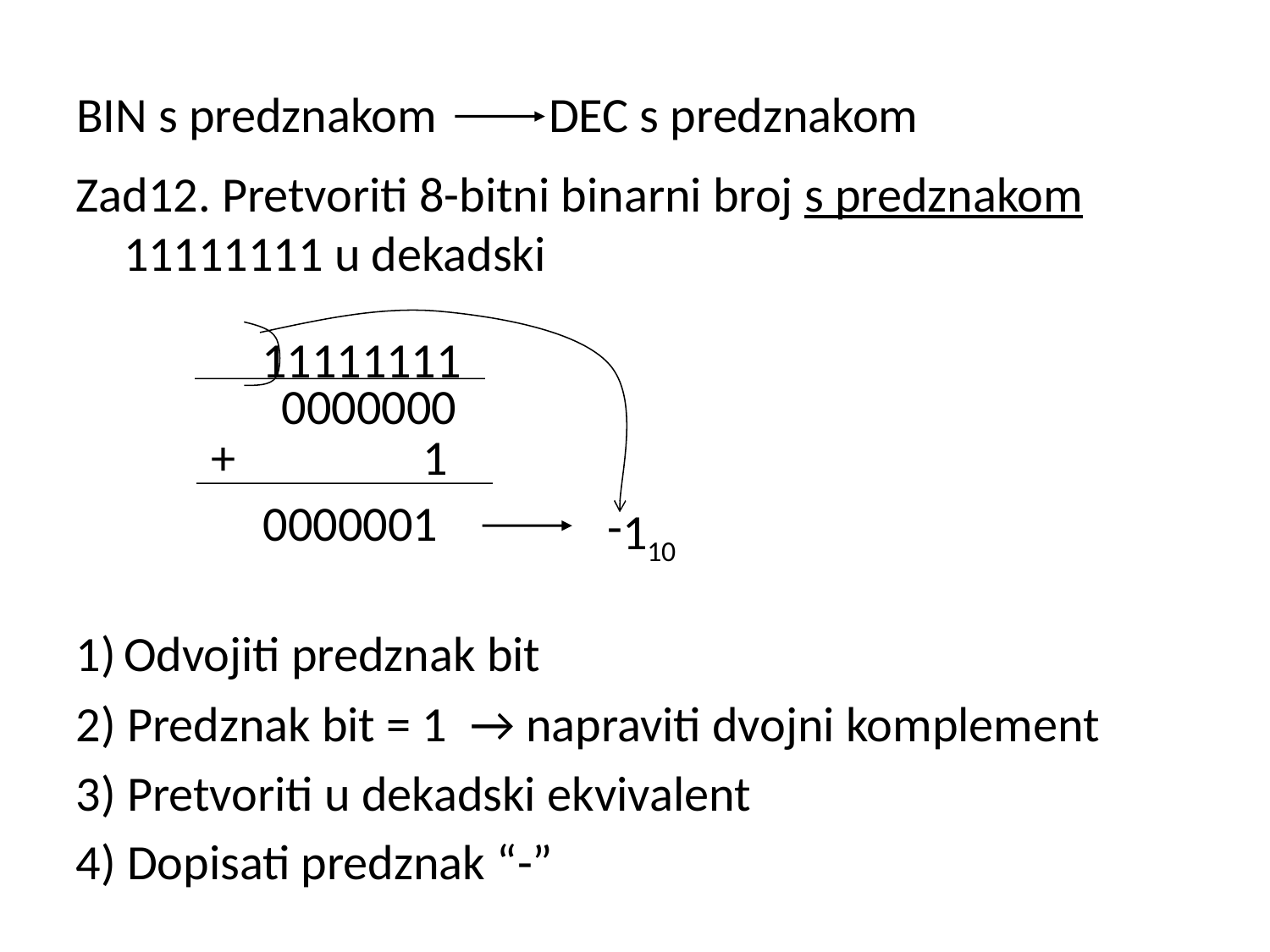

BIN s predznakom          DEC s predznakom

Zad12. Pretvoriti 8-bitni binarni broj s predznakom 11111111 u dekadski

11111111

0000000
+
            1

  0000001
-
 110

Odvojiti predznak bit
2) Predznak bit = 1  → napraviti dvojni komplement
3) Pretvoriti u dekadski ekvivalent
4) Dopisati predznak “-”